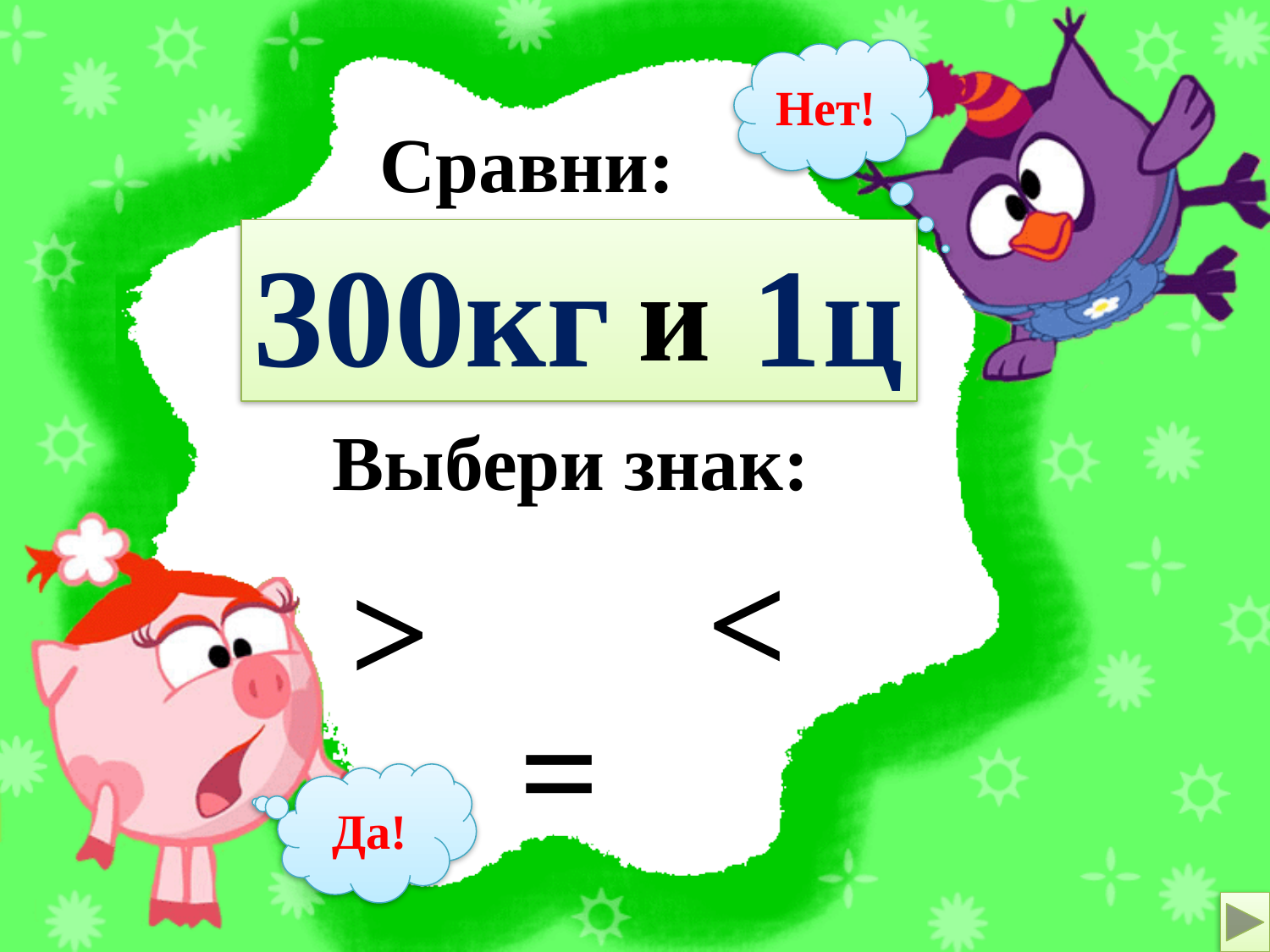

Нет!
Сравни:
300кг    1ц
и
Выбери знак:
<
>
=
Да!